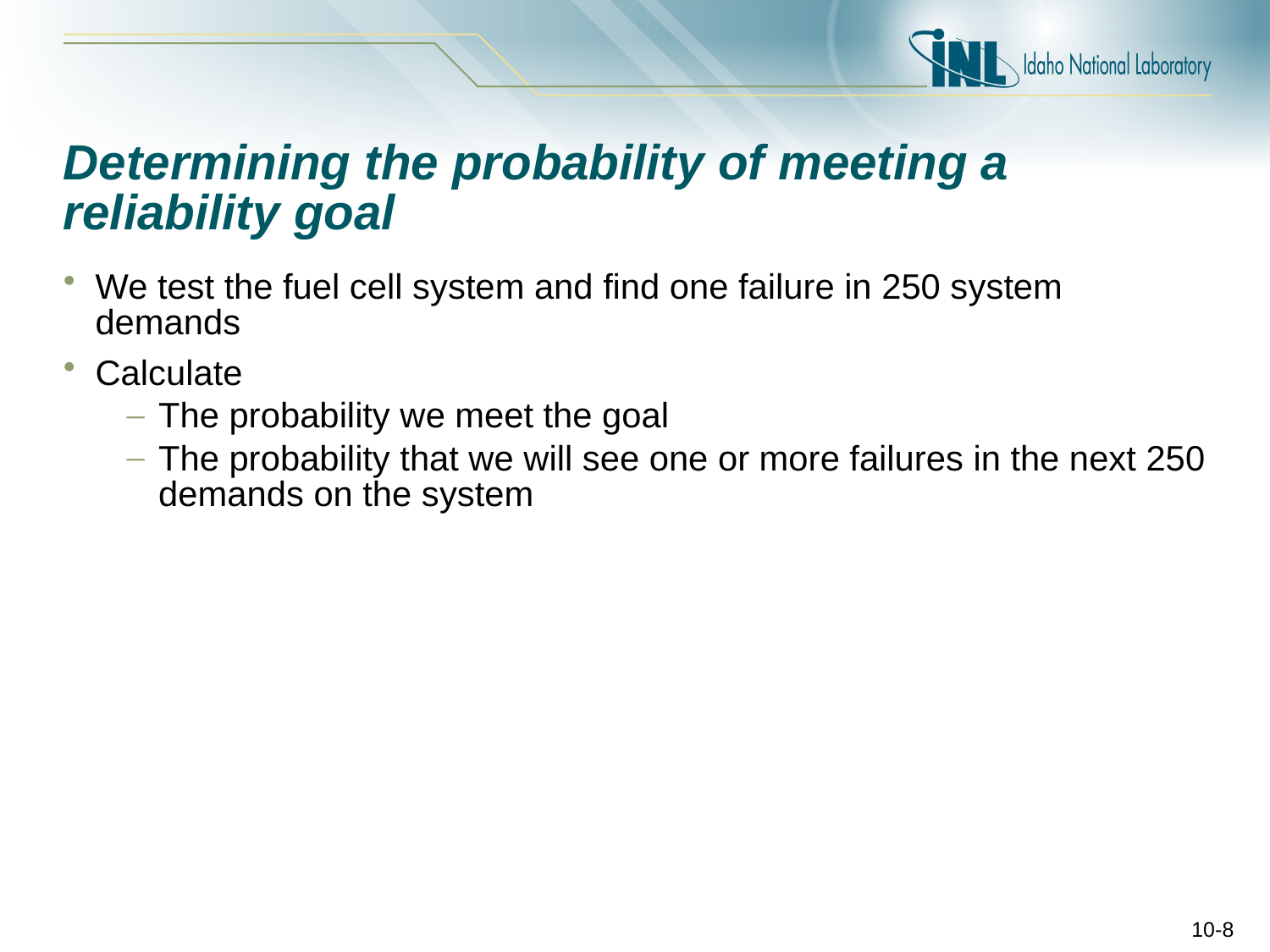

# Determining the probability of meeting a reliability goal
We test the fuel cell system and find one failure in 250 system demands
Calculate
The probability we meet the goal
The probability that we will see one or more failures in the next 250 demands on the system
10-8